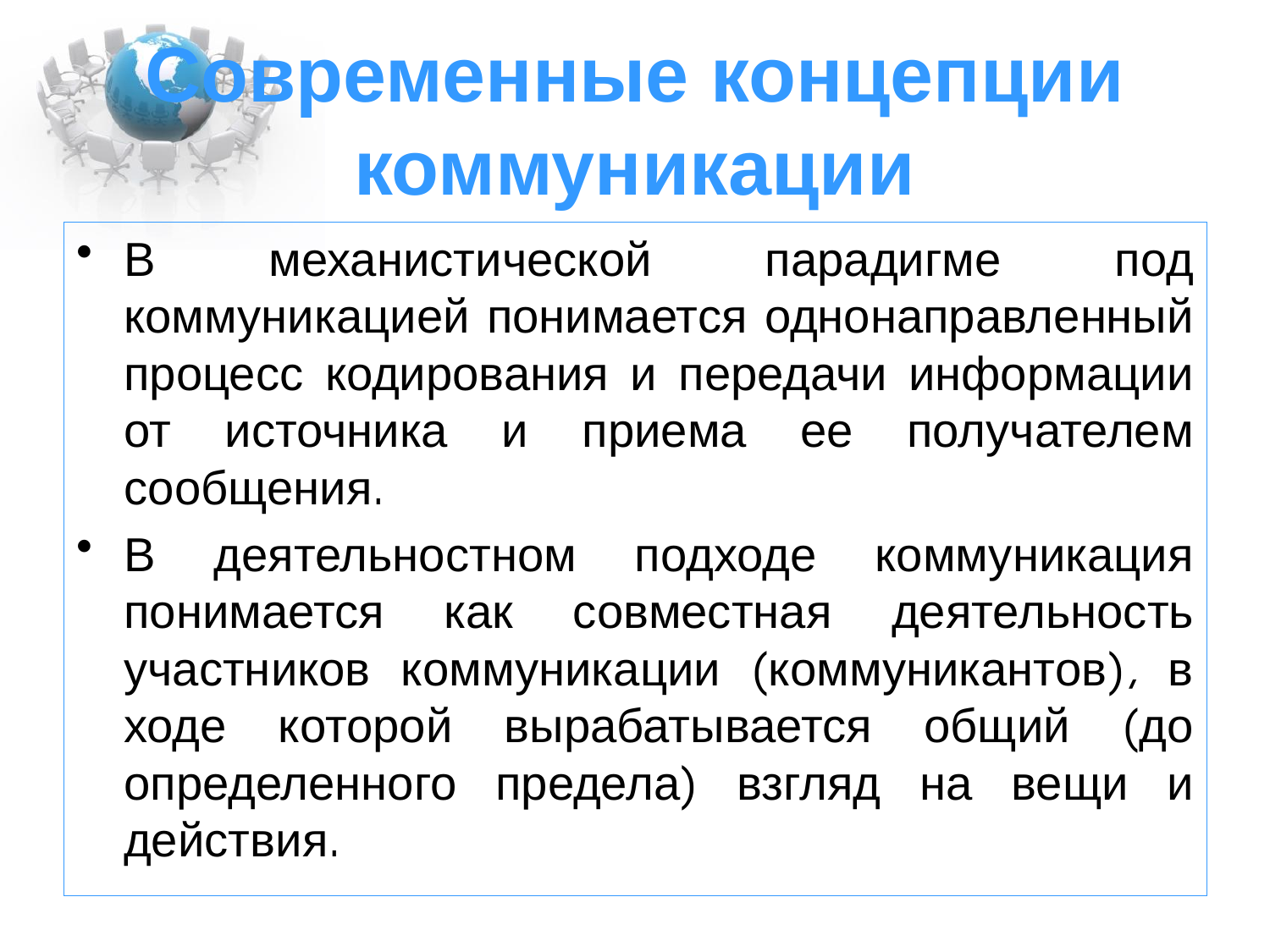

# Современные концепции коммуникации
В механистической парадигме под коммуникацией понимается однонаправленный процесс кодирования и передачи информации от источника и приема ее получателем сообщения.
В деятельностном подходе коммуникация понимается как совместная деятельность участников коммуникации (коммуникантов), в ходе которой вырабатывается общий (до определенного предела) взгляд на вещи и действия.